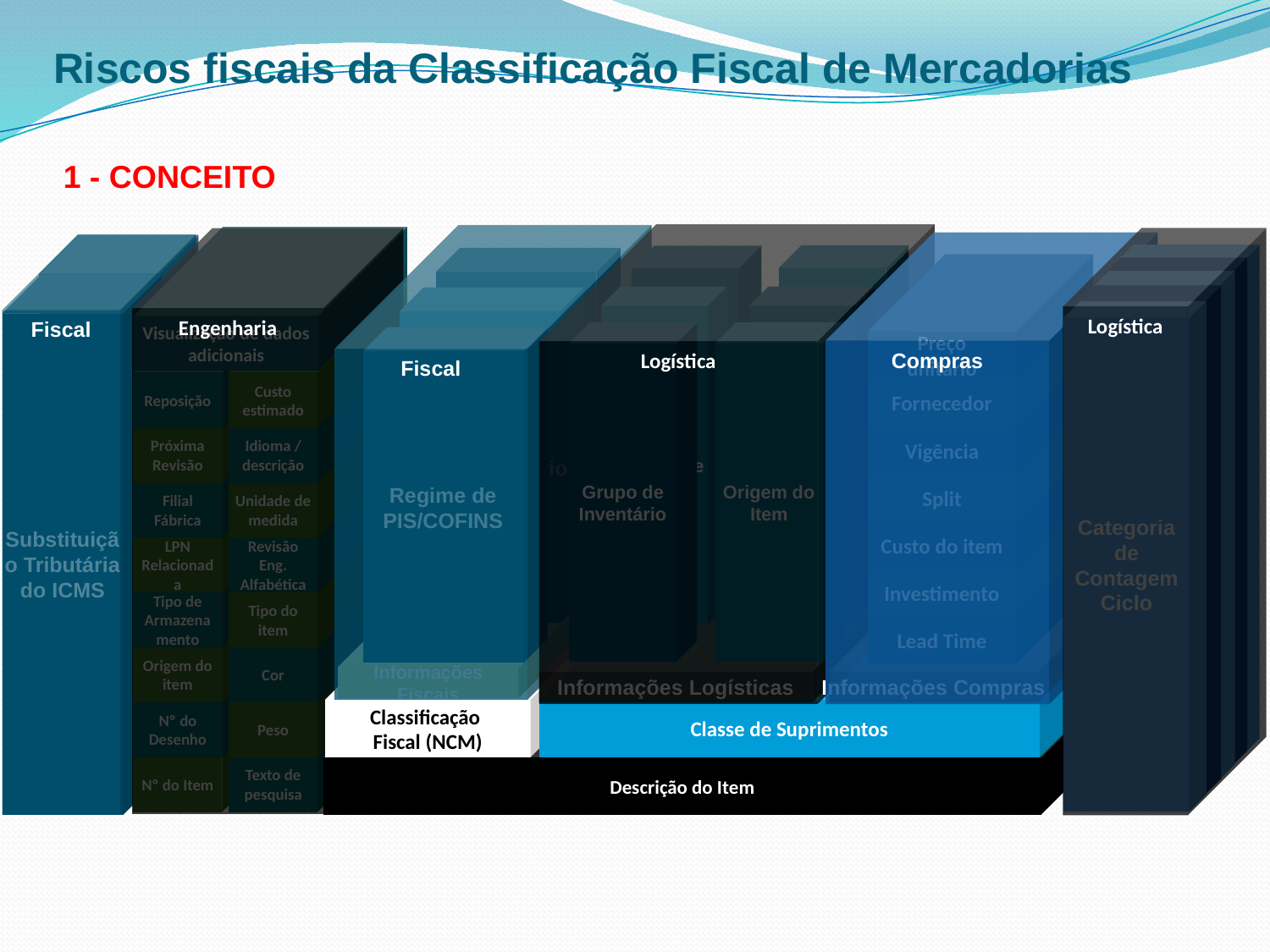

Riscos fiscais da Classificação Fiscal de Mercadorias
	1 - CONCEITO
Logística
Fiscal
Visualização de dados adicionais
Engenharia
Logística
Compras
Fiscal
Aplicar Repasse de ICMS
Tipo de
Linha
Tipo de
Armazenamento
Nível de
Lead Time
Alíquota de IPI
Preço unitário
Código do
Planejador
Criticidade
Substituição Tributária do ICMS
Reposição
Custo estimado
Linha de
Negócio
Classe Contábil
Limite de
Congelamento
Código Tributário
Categoria de Contagem Ciclo
Fornecedor
Grupo de
Inventário
Origem do Item
Regime de PIS/COFINS
Próxima Revisão
Idioma / descrição
Vigência
Filial Fábrica
Unidade de medida
Split
Custo do item
LPN Relacionada
Revisão Eng. Alfabética
Investimento
Tipo de Armazenamento
Tipo do item
Lead Time
Informações Fiscais
Origem do item
Cor
Informações Logísticas
Informações Compras
Classificação
Fiscal (NCM)
Classe de Suprimentos
Nº do Desenho
Peso
Descrição do Item
Nº do Item
Texto de pesquisa